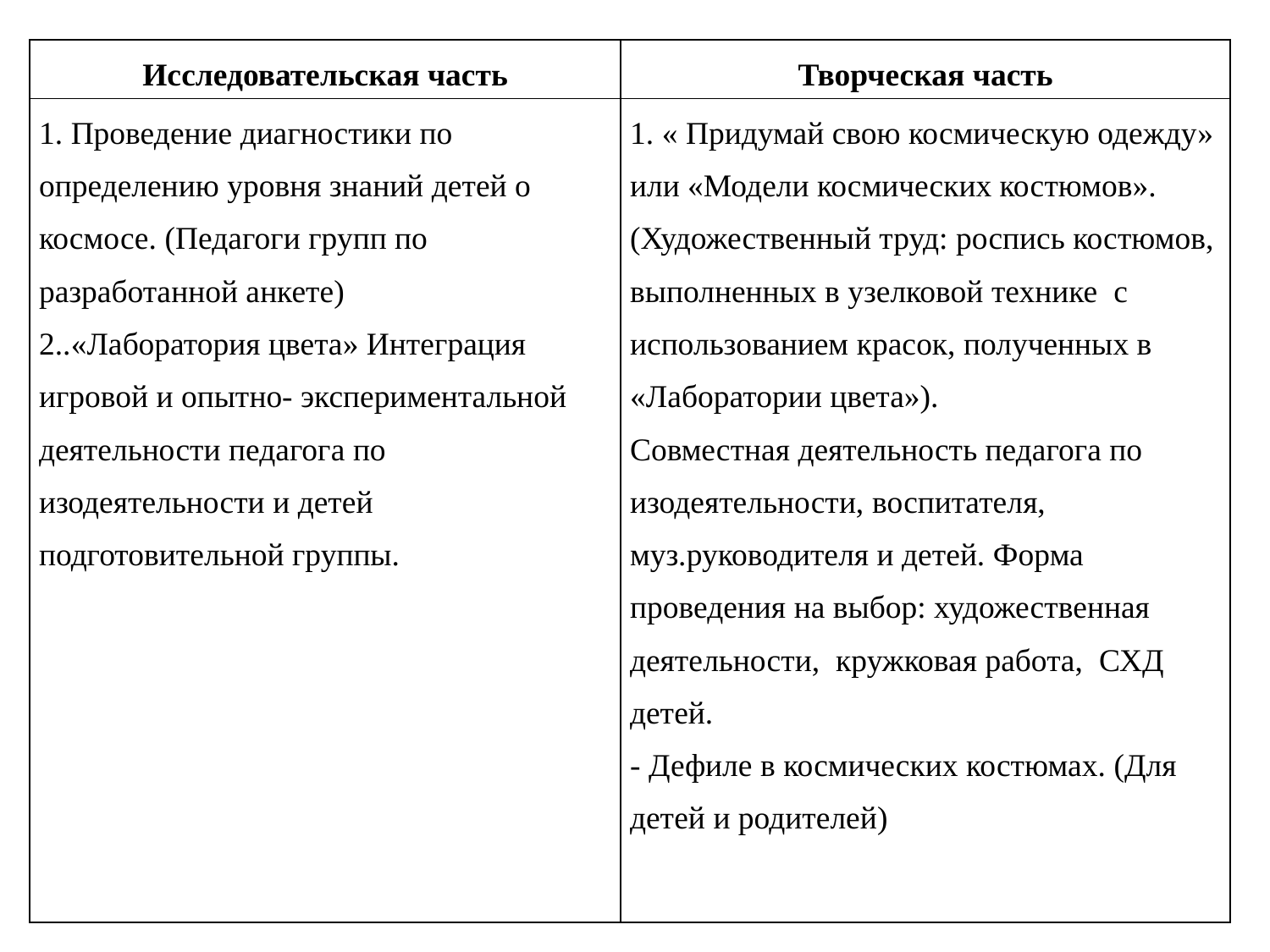

| Исследовательская часть | Творческая часть |
| --- | --- |
| 1. Проведение диагностики по определению уровня знаний детей о космосе. (Педагоги групп по разработанной анкете) 2..«Лаборатория цвета» Интеграция игровой и опытно- экспериментальной деятельности педагога по изодеятельности и детей подготовительной группы. | 1. « Придумай свою космическую одежду» или «Модели космических костюмов». (Художественный труд: роспись костюмов, выполненных в узелковой технике с использованием красок, полученных в «Лаборатории цвета»). Совместная деятельность педагога по изодеятельности, воспитателя, муз.руководителя и детей. Форма проведения на выбор: художественная деятельности, кружковая работа, СХД детей. - Дефиле в космических костюмах. (Для детей и родителей) |